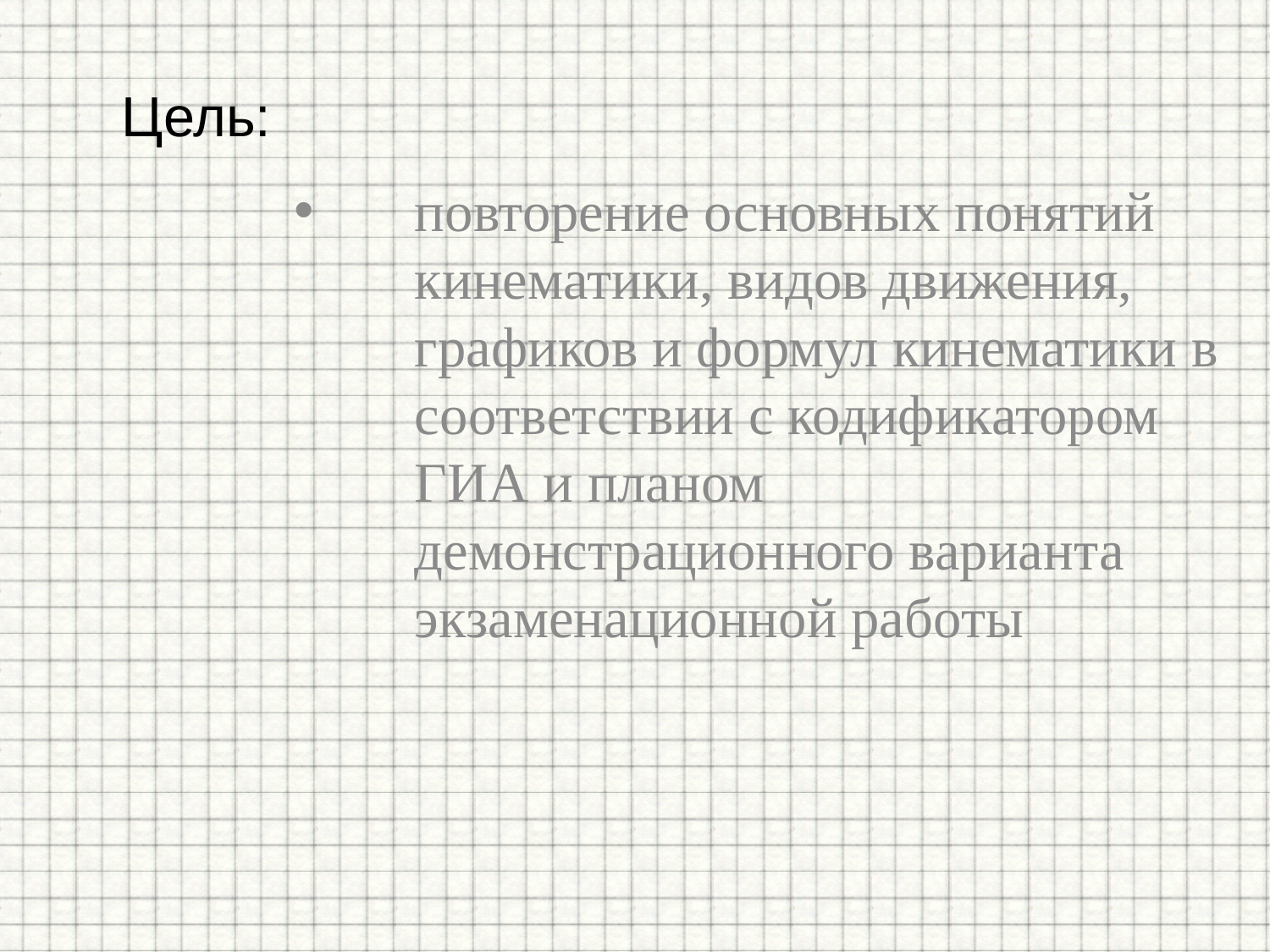

# Цель:
повторение основных понятий кинематики, видов движения, графиков и формул кинематики в соответствии с кодификатором ГИА и планом демонстрационного варианта экзаменационной работы